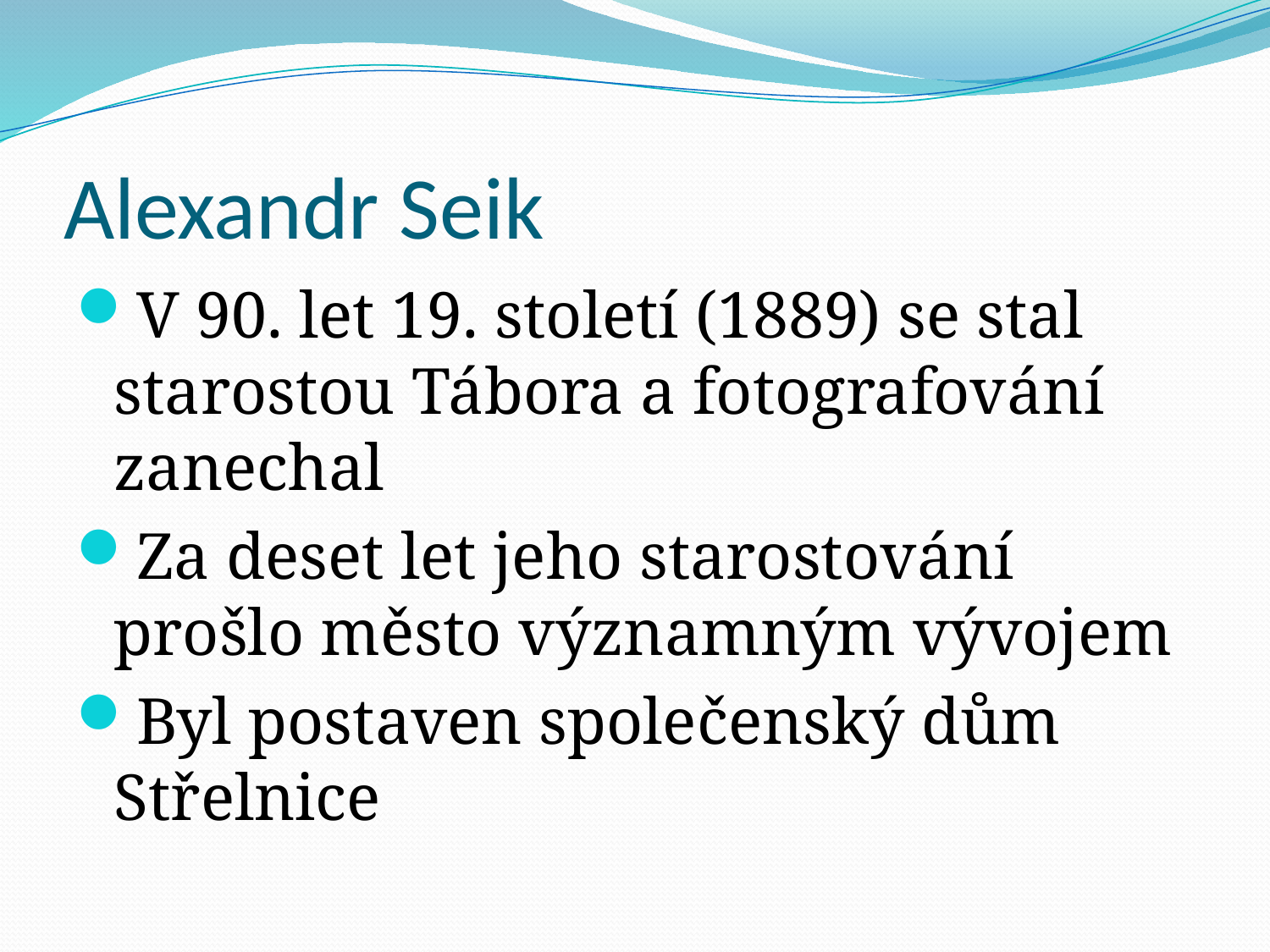

# Alexandr Seik
V 90. let 19. století (1889) se stal starostou Tábora a fotografování zanechal
Za deset let jeho starostování  prošlo město významným vývojem
Byl postaven společenský dům Střelnice